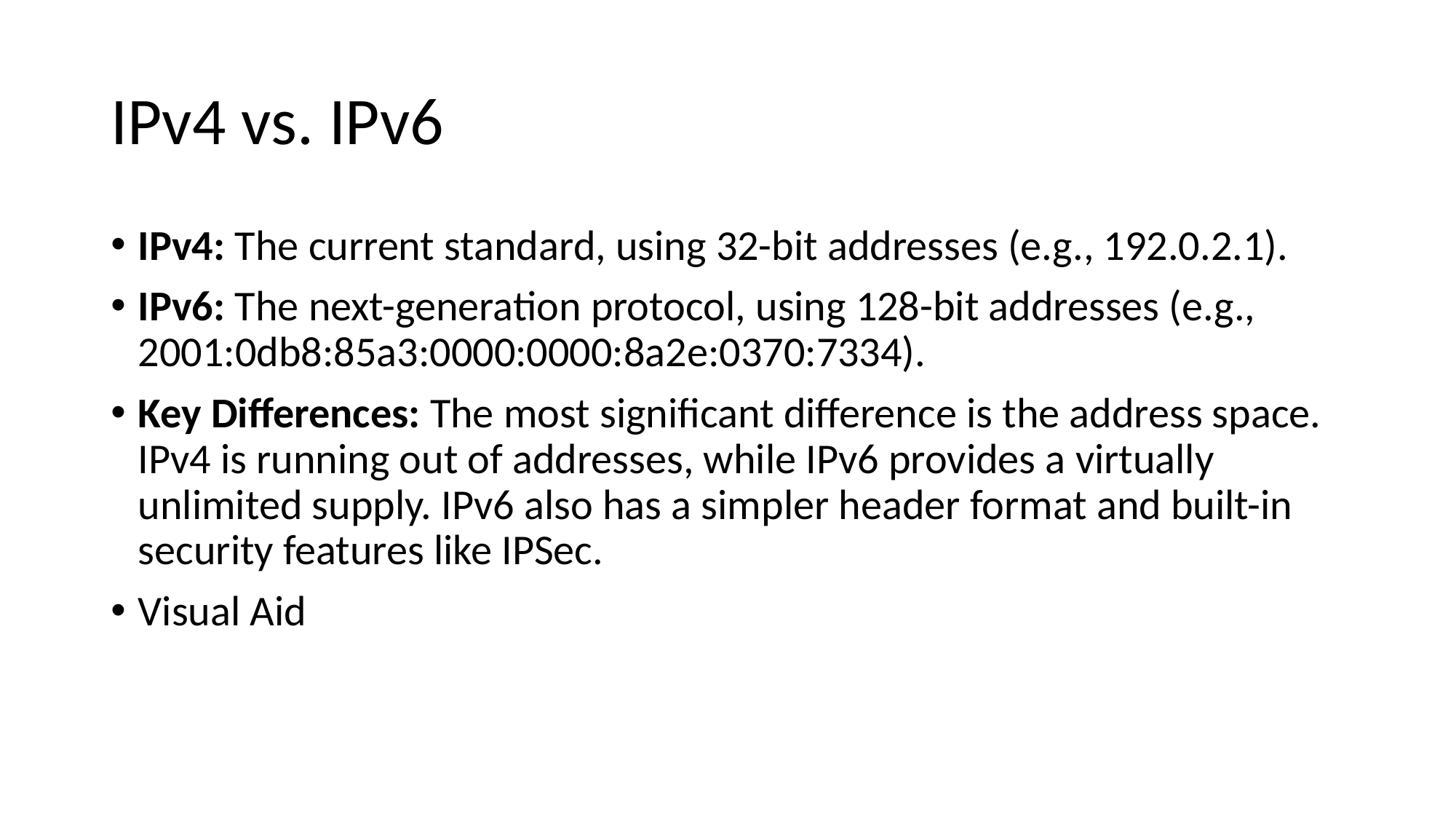

# IPv4 vs. IPv6
IPv4: The current standard, using 32-bit addresses (e.g., 192.0.2.1).
IPv6: The next-generation protocol, using 128-bit addresses (e.g., 2001:0db8:85a3:0000:0000:8a2e:0370:7334).
Key Differences: The most significant difference is the address space. IPv4 is running out of addresses, while IPv6 provides a virtually unlimited supply. IPv6 also has a simpler header format and built-in security features like IPSec.
Visual Aid